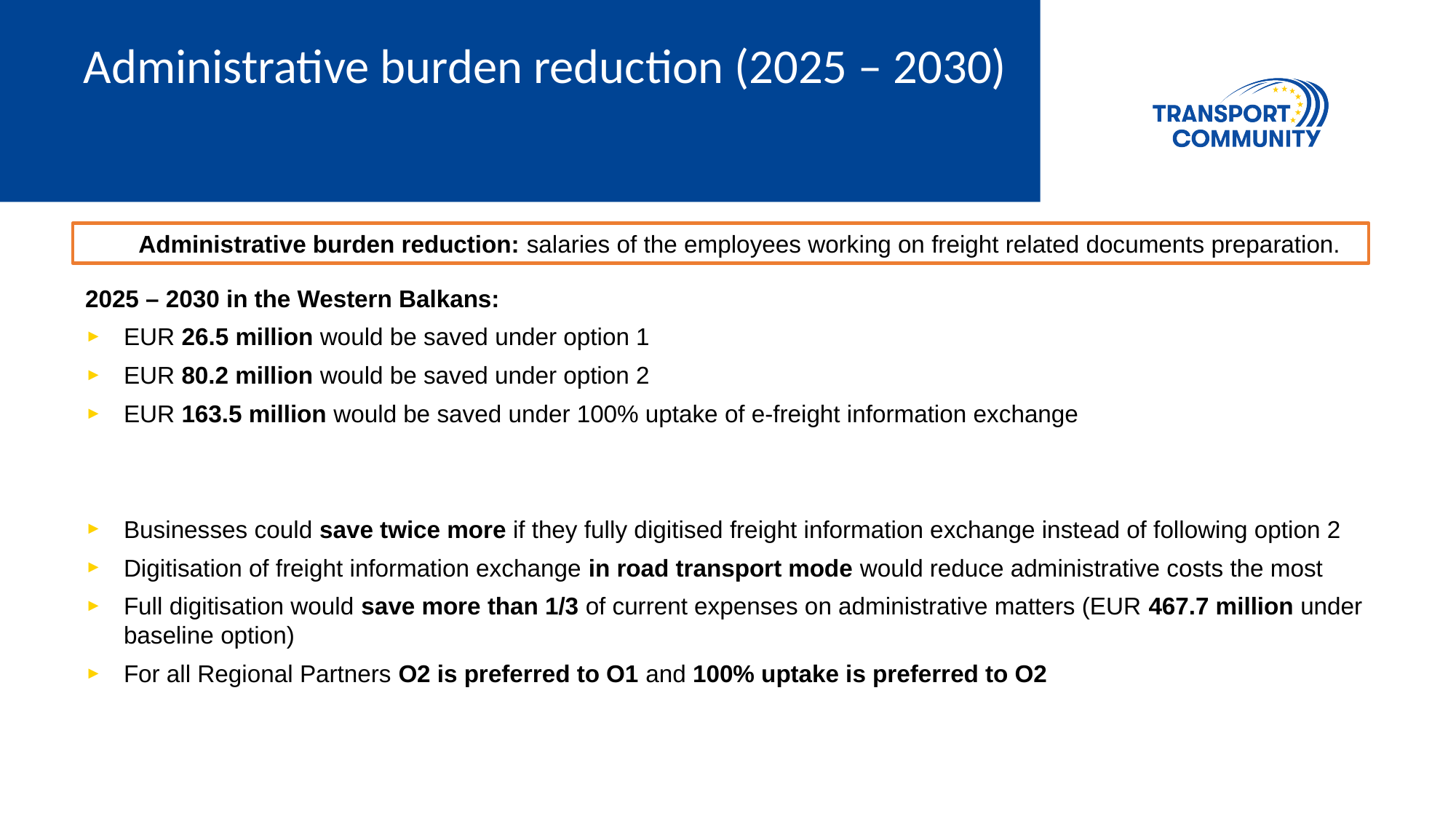

# Administrative burden reduction (2025 – 2030)
Administrative burden reduction: salaries of the employees working on freight related documents preparation.
2025 – 2030 in the Western Balkans:
EUR 26.5 million would be saved under option 1
EUR 80.2 million would be saved under option 2
EUR 163.5 million would be saved under 100% uptake of e-freight information exchange

Businesses could save twice more if they fully digitised freight information exchange instead of following option 2
Digitisation of freight information exchange in road transport mode would reduce administrative costs the most
Full digitisation would save more than 1/3 of current expenses on administrative matters (EUR 467.7 million under baseline option)
For all Regional Partners O2 is preferred to O1 and 100% uptake is preferred to O2